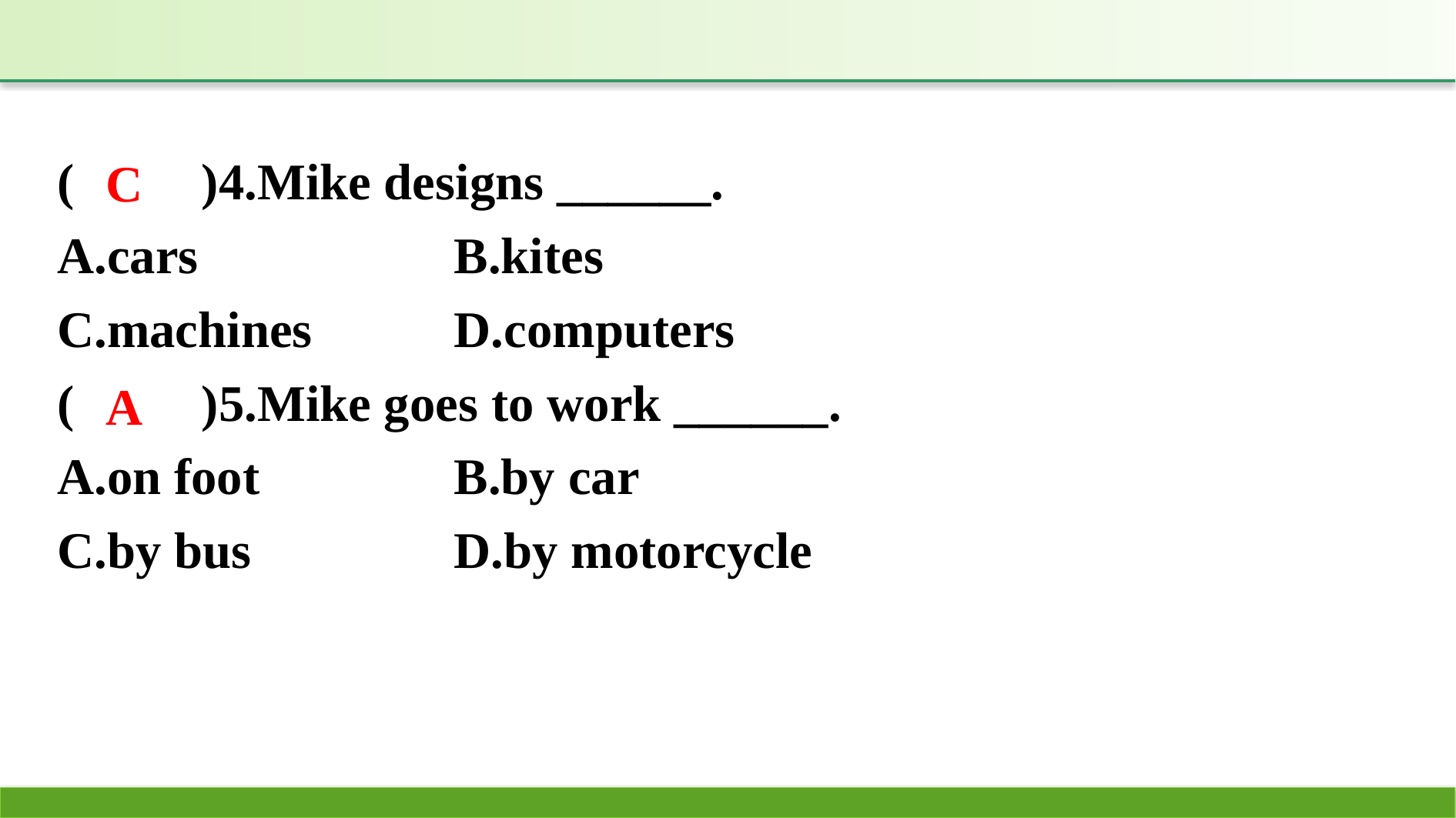

(　　)4.Mike designs ______.
A.cars			B.kites
C.machines		D.computers
(　　)5.Mike goes to work ______.
A.on foot		B.by car
C.by bus		D.by motorcycle
C
A